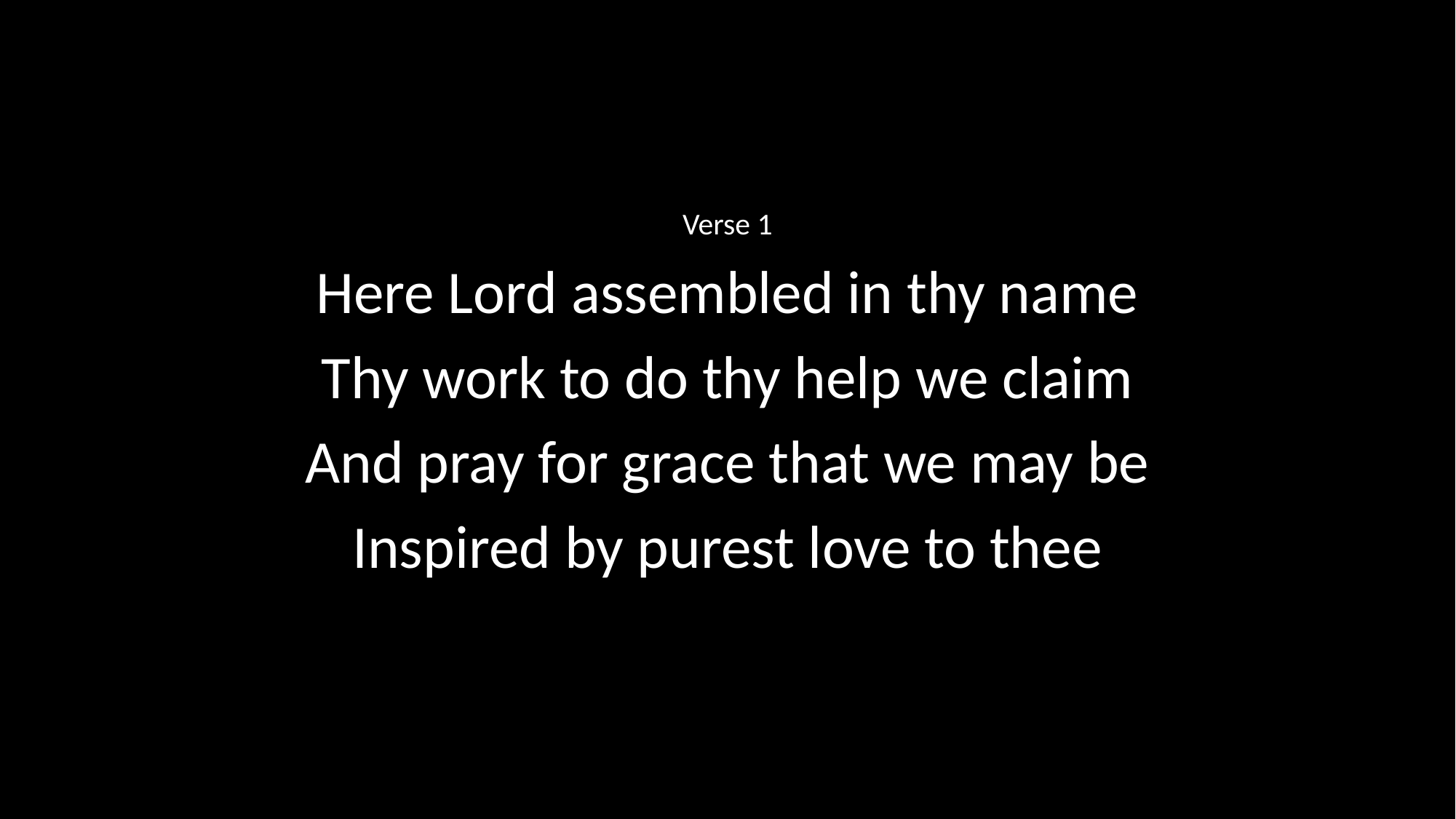

Verse 1
Here Lord assembled in thy name
Thy work to do thy help we claim
And pray for grace that we may be
Inspired by purest love to thee